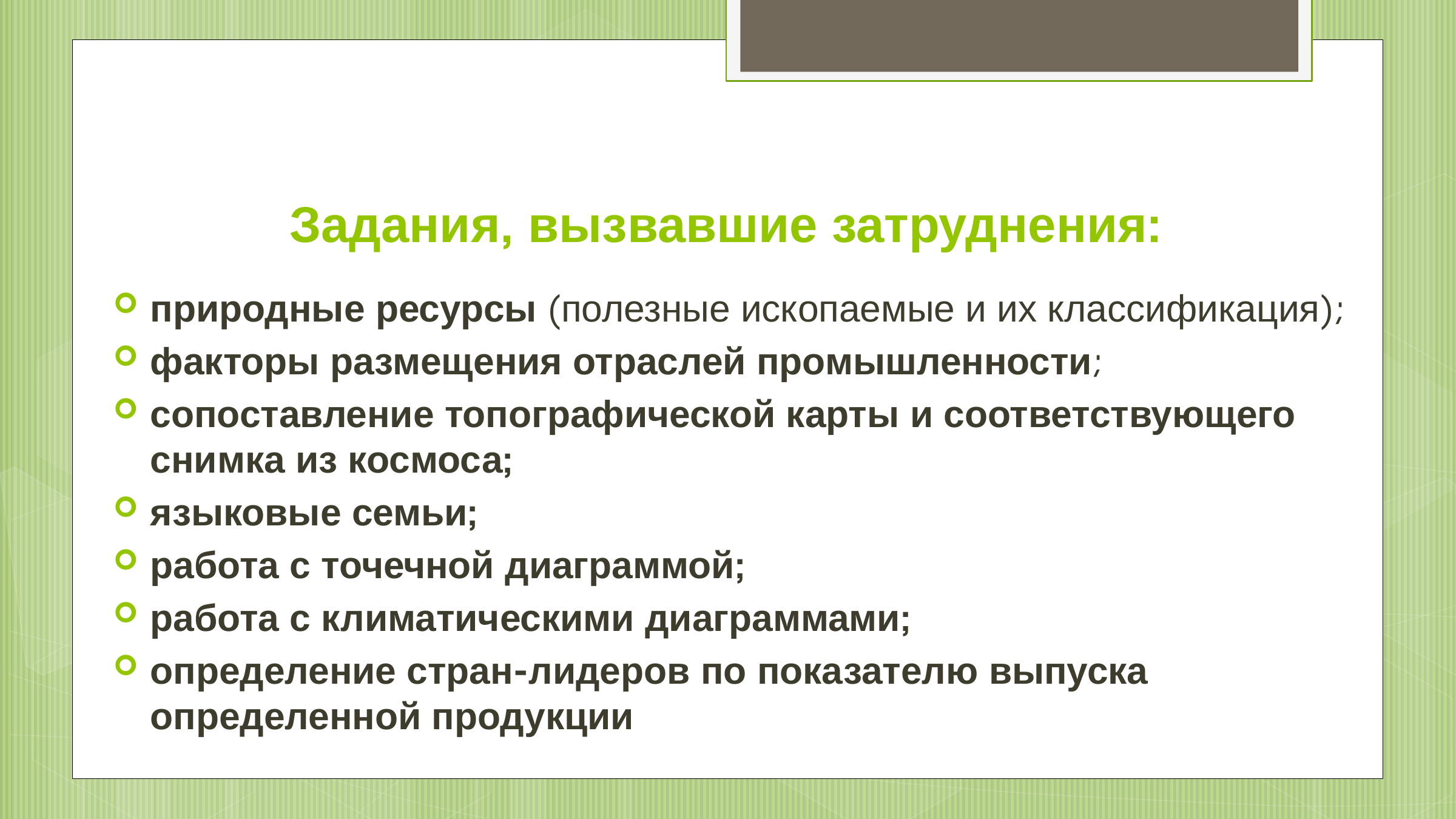

# Задания, вызвавшие затруднения:
природные ресурсы (полезные ископаемые и их классификация);
факторы размещения отраслей промышленности;
сопоставление топографической карты и соответствующего снимка из космоса;
языковые семьи;
работа с точечной диаграммой;
работа с климатическими диаграммами;
определение стран-лидеров по показателю выпуска определенной продукции